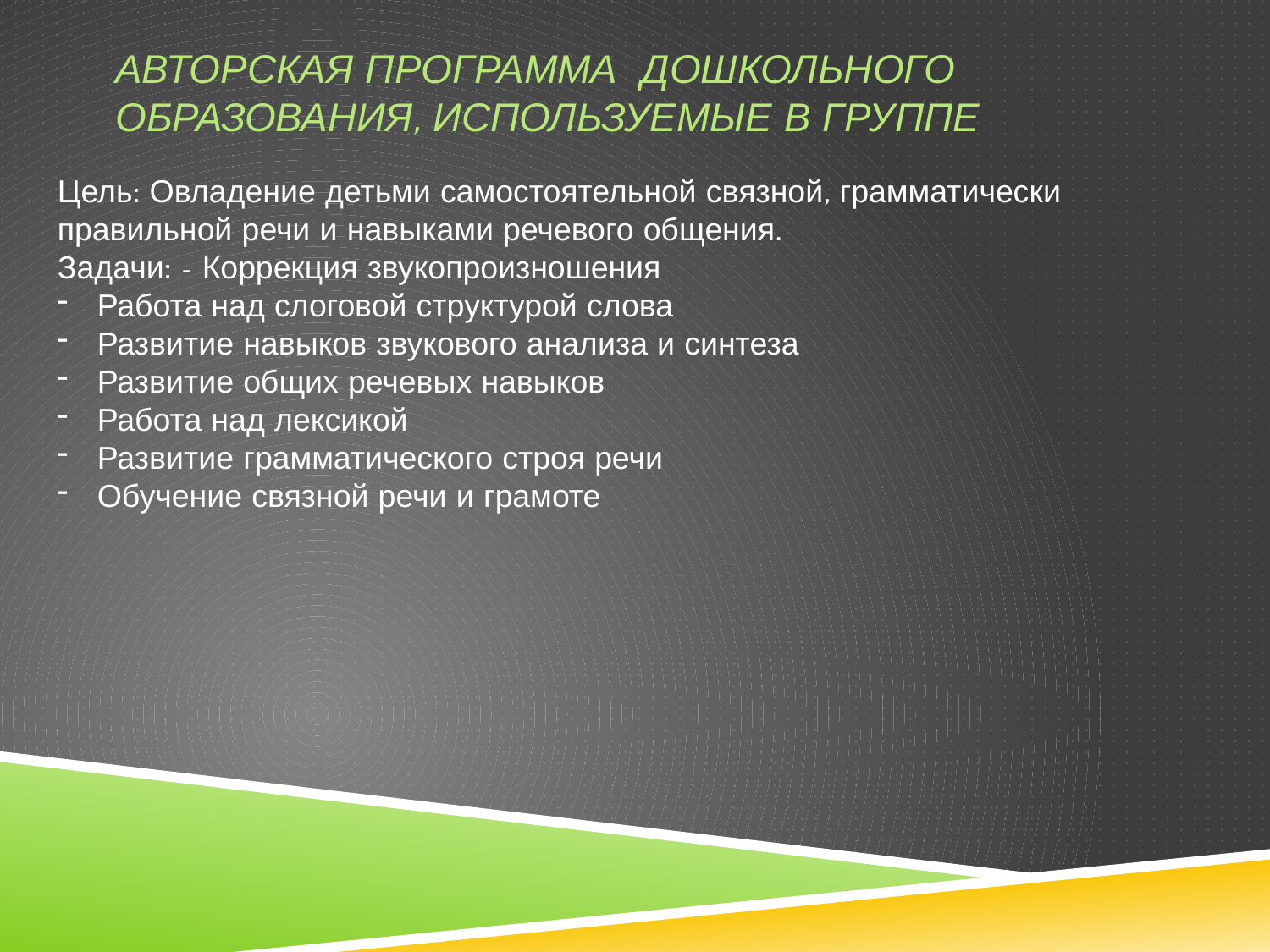

# Авторская программа  дошкольного образования, используемые в группе
Цель: Овладение детьми самостоятельной связной, грамматически правильной речи и навыками речевого общения.
Задачи: - Коррекция звукопроизношения
Работа над слоговой структурой слова
Развитие навыков звукового анализа и синтеза
Развитие общих речевых навыков
Работа над лексикой
Развитие грамматического строя речи
Обучение связной речи и грамоте